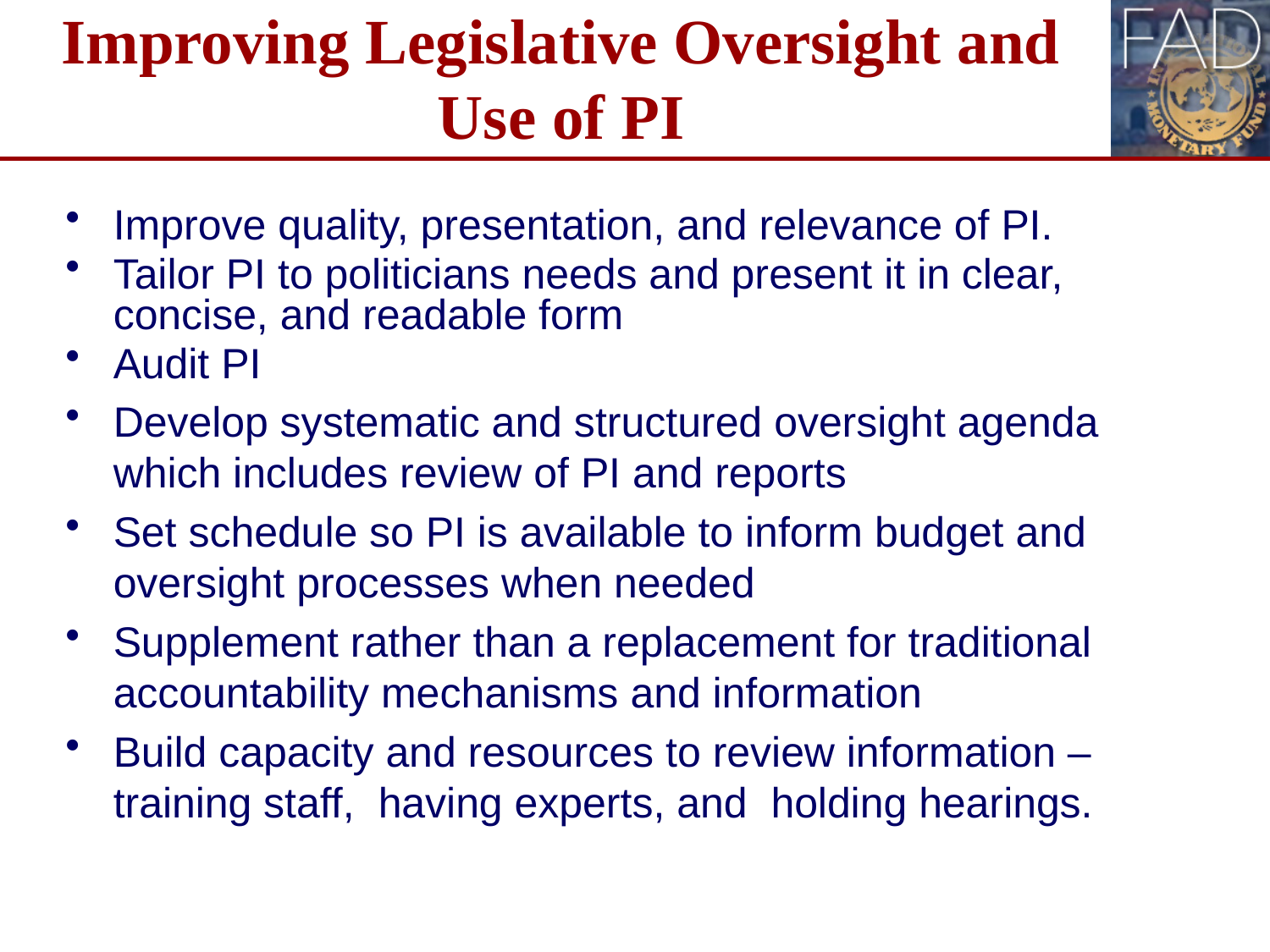

# Improving Legislative Oversight and Use of PI
Improve quality, presentation, and relevance of PI.
Tailor PI to politicians needs and present it in clear, concise, and readable form
Audit PI
Develop systematic and structured oversight agenda which includes review of PI and reports
Set schedule so PI is available to inform budget and oversight processes when needed
Supplement rather than a replacement for traditional accountability mechanisms and information
Build capacity and resources to review information – training staff,  having experts, and  holding hearings.